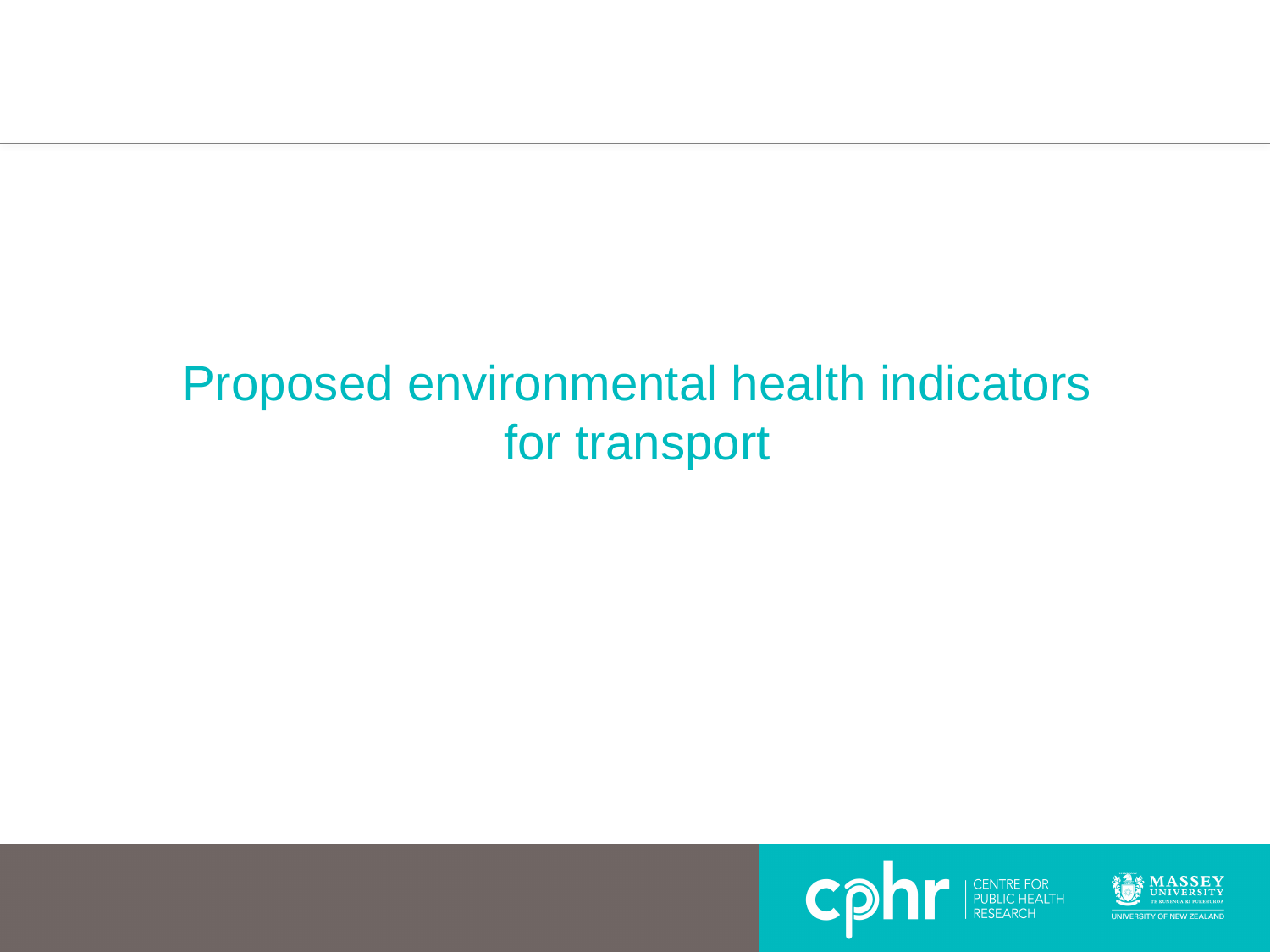

# Proposed environmental health indicators for transport